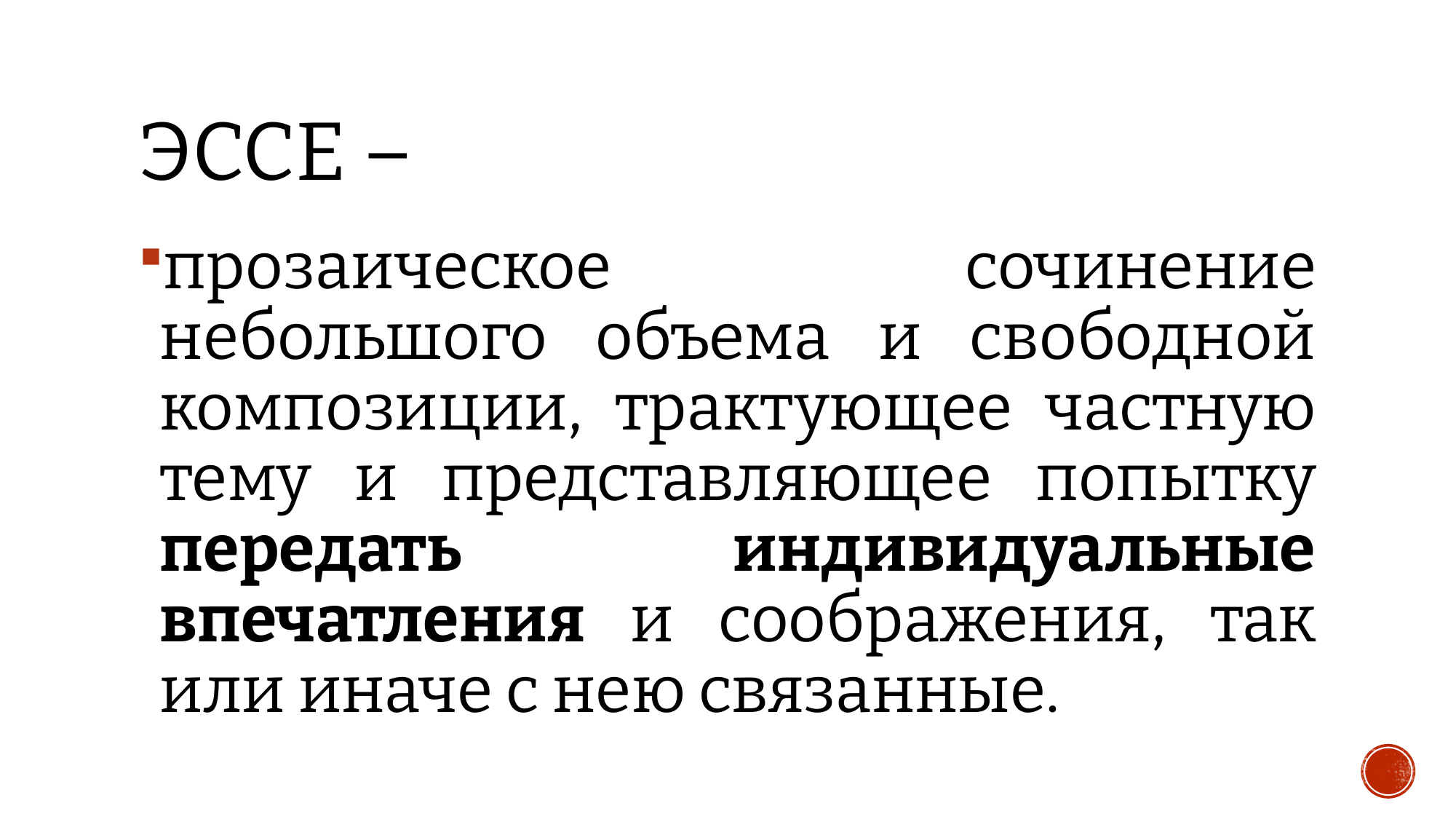

# Эссе –
прозаическое сочинение небольшого объема и свободной композиции, трактующее частную тему и представляющее попытку передать индивидуальные впечатления и соображения, так или иначе с нею связанные.